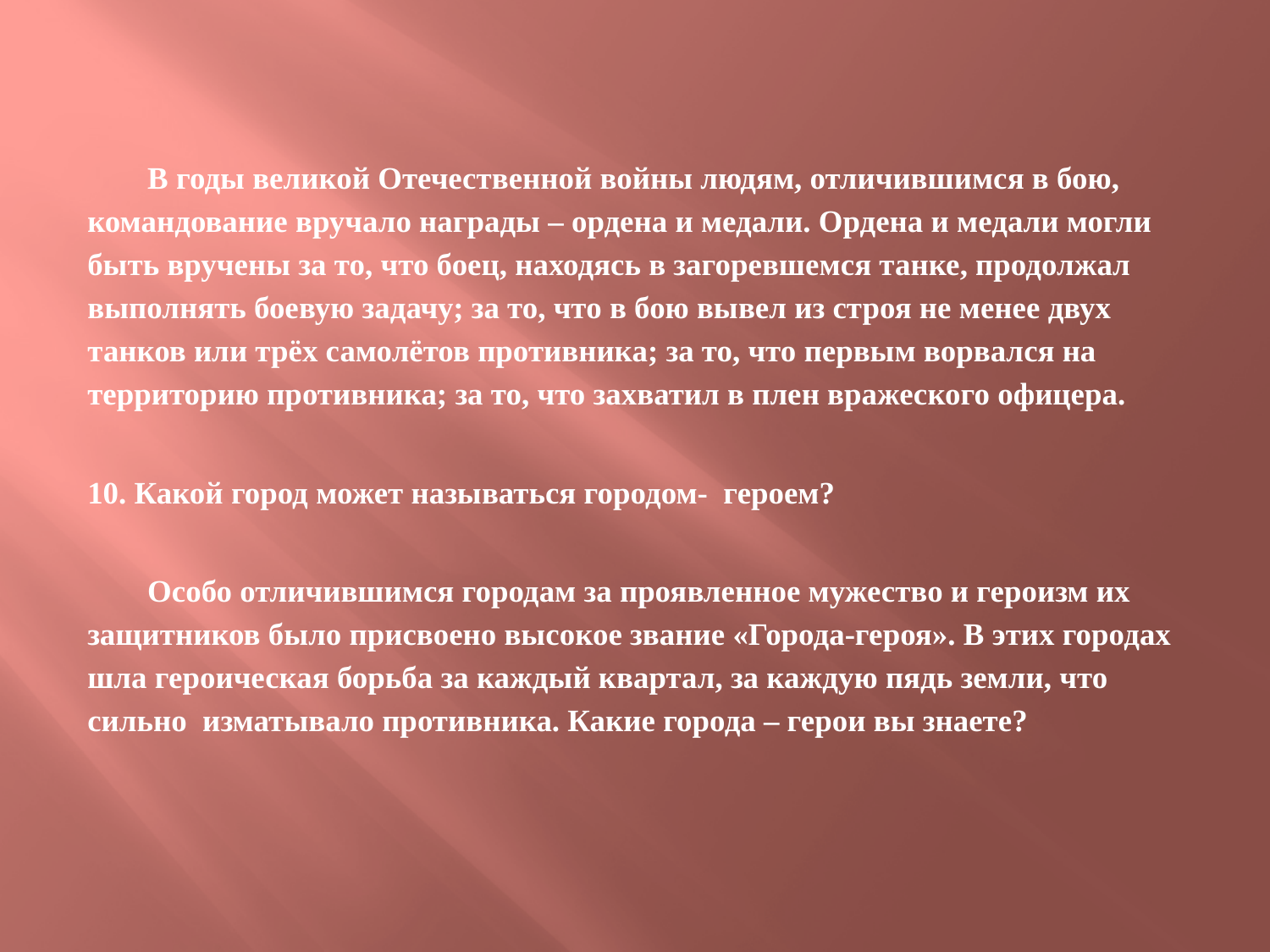

В годы великой Отечественной войны людям, отличившимся в бою, командование вручало награды – ордена и медали. Ордена и медали могли быть вручены за то, что боец, находясь в загоревшемся танке, продолжал выполнять боевую задачу; за то, что в бою вывел из строя не менее двух танков или трёх самолётов противника; за то, что первым ворвался на территорию противника; за то, что захватил в плен вражеского офицера.

10. Какой город может называться городом-  героем?

Особо отличившимся городам за проявленное мужество и героизм их защитников было присвоено высокое звание «Города-героя». В этих городах  шла героическая борьба за каждый квартал, за каждую пядь земли, что сильно  изматывало противника. Какие города – герои вы знаете?